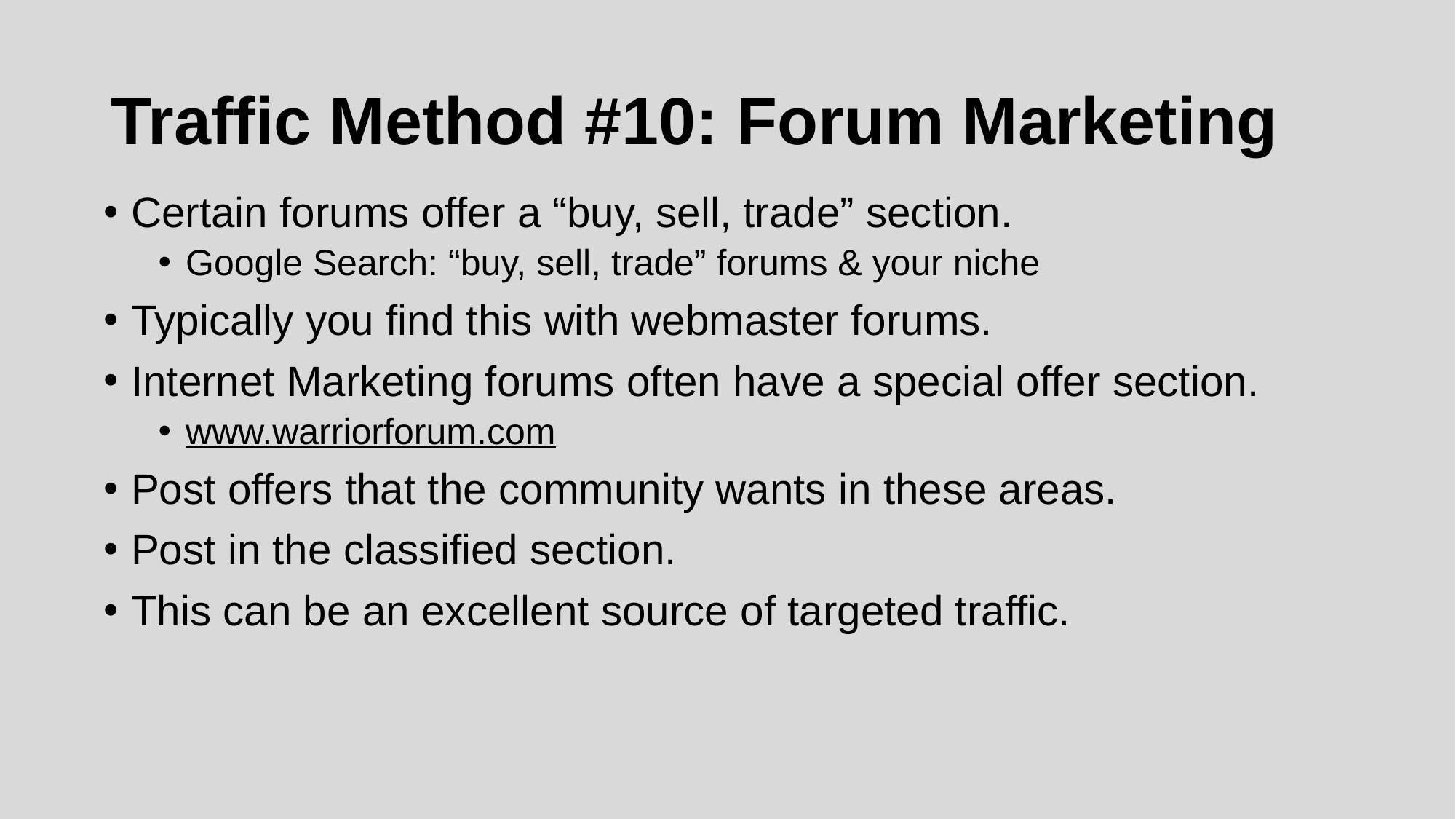

# Traffic Method #10: Forum Marketing
Certain forums offer a “buy, sell, trade” section.
Google Search: “buy, sell, trade” forums & your niche
Typically you find this with webmaster forums.
Internet Marketing forums often have a special offer section.
www.warriorforum.com
Post offers that the community wants in these areas.
Post in the classified section.
This can be an excellent source of targeted traffic.